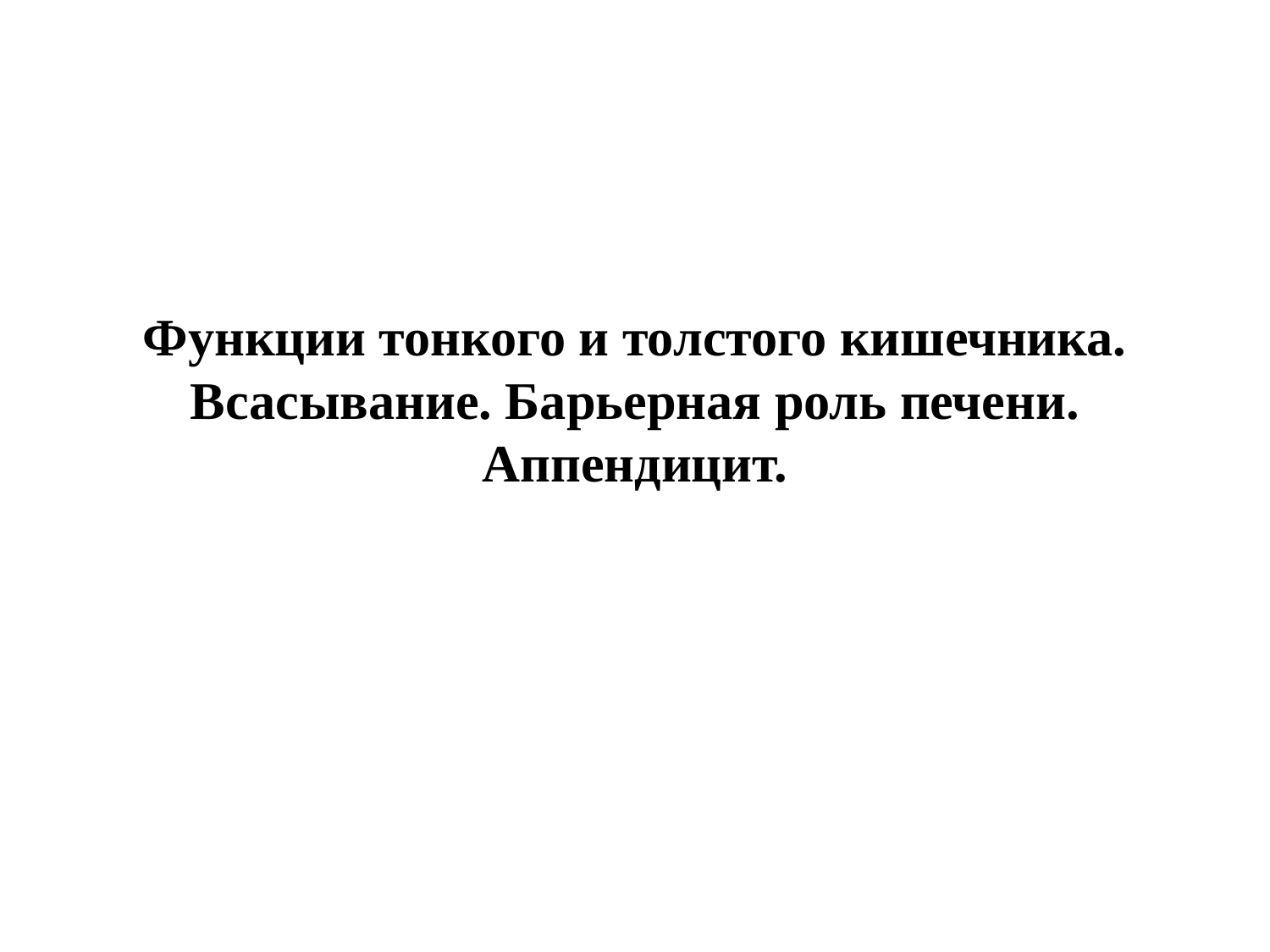

# Функции тонкого и толстого кишечника. Всасывание. Барьерная роль печени. Аппендицит.